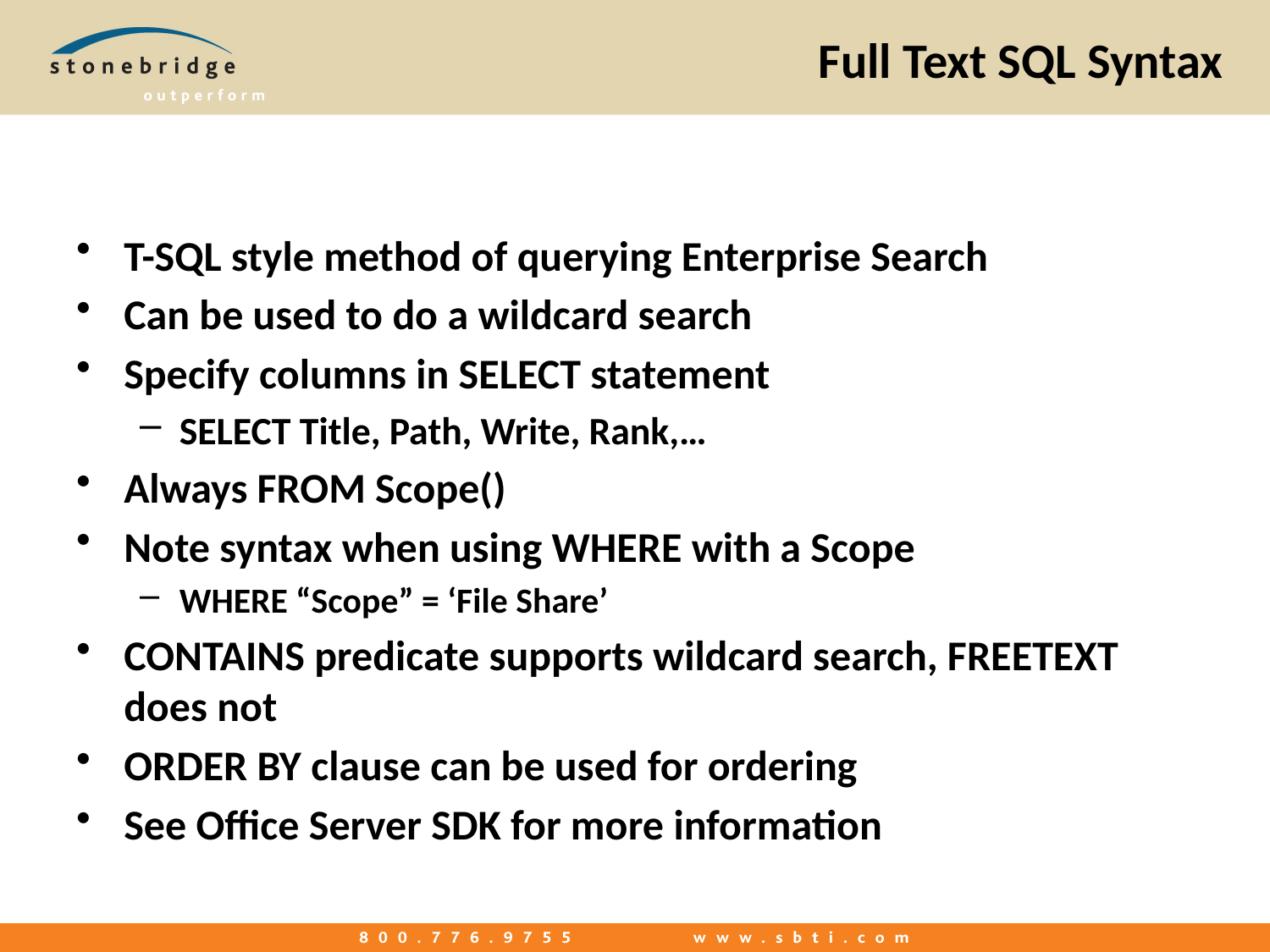

# Full Text SQL Syntax
T-SQL style method of querying Enterprise Search
Can be used to do a wildcard search
Specify columns in SELECT statement
SELECT Title, Path, Write, Rank,…
Always FROM Scope()
Note syntax when using WHERE with a Scope
WHERE “Scope” = ‘File Share’
CONTAINS predicate supports wildcard search, FREETEXT does not
ORDER BY clause can be used for ordering
See Office Server SDK for more information